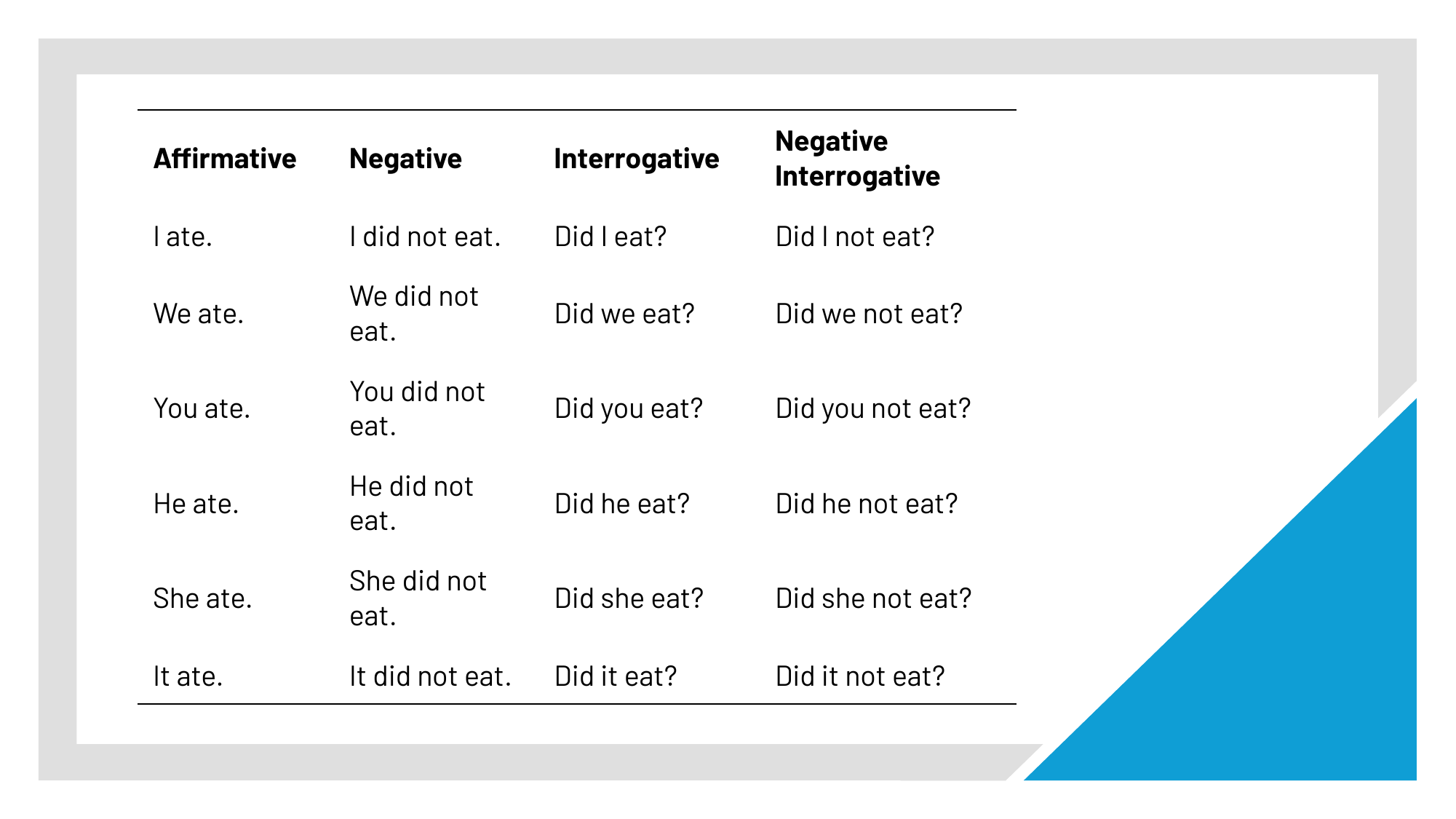

| Affirmative | Negative | Interrogative | Negative Interrogative |
| --- | --- | --- | --- |
| I ate. | I did not eat. | Did I eat? | Did I not eat? |
| We ate. | We did not eat. | Did we eat? | Did we not eat? |
| You ate. | You did not eat. | Did you eat? | Did you not eat? |
| He ate. | He did not eat. | Did he eat? | Did he not eat? |
| She ate. | She did not eat. | Did she eat? | Did she not eat? |
| It ate. | It did not eat. | Did it eat? | Did it not eat? |